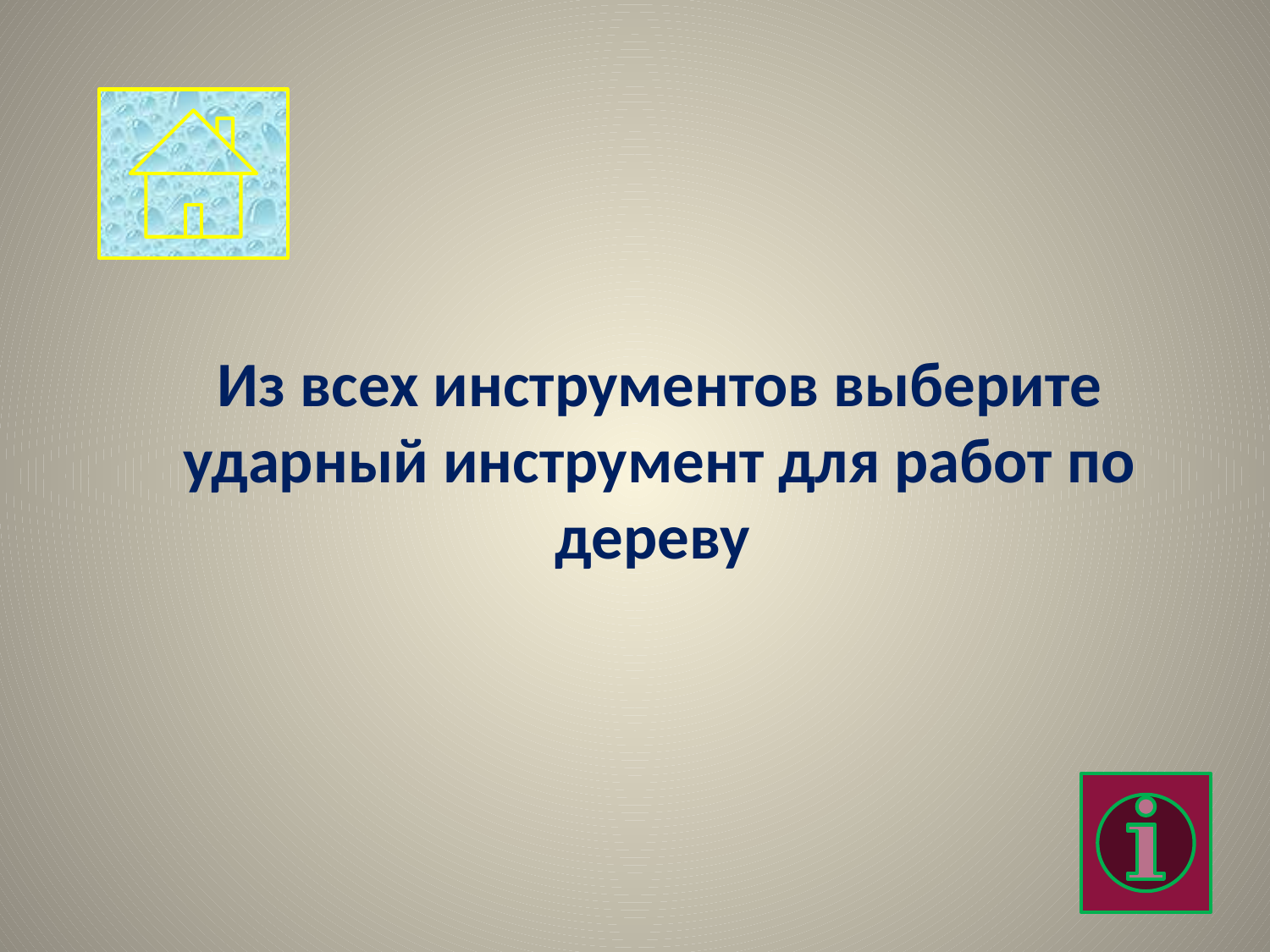

Из всех инструментов выберите ударный инструмент для работ по дереву